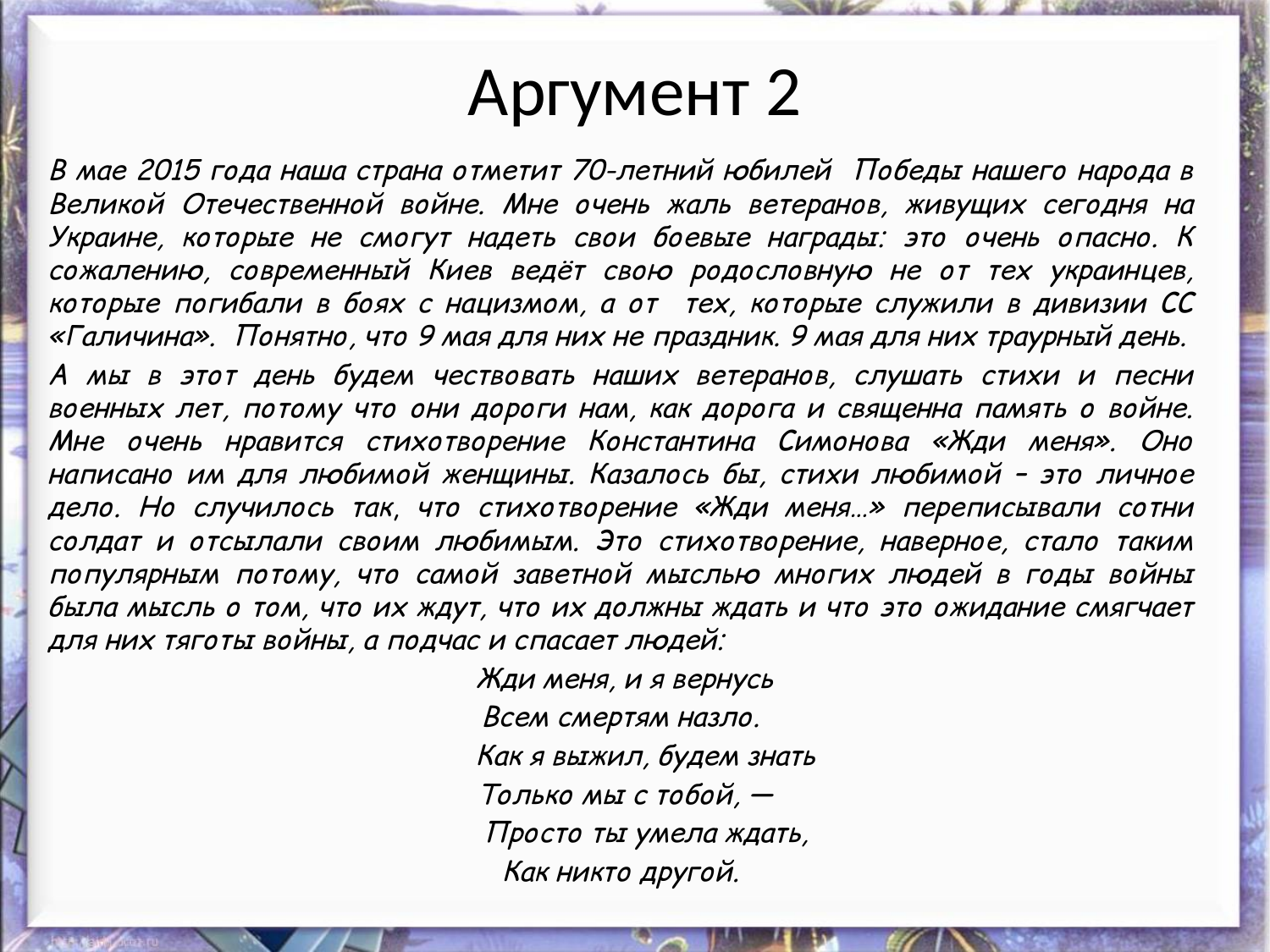

# Аргумент 2
В мае 2015 года наша страна отметит 70-летний юбилей  Победы нашего народа в Великой Отечественной войне. Мне очень жаль ветеранов, живущих сегодня на Украине, которые не смогут надеть свои боевые награды: это очень опасно. К сожалению, современный Киев ведёт свою родословную не от тех украинцев, которые погибали в боях с нацизмом, а от  тех, которые служили в дивизии СС «Галичина».  Понятно, что 9 мая для них не праздник. 9 мая для них траурный день.
А мы в этот день будем чествовать наших ветеранов, слушать стихи и песни военных лет, потому что они дороги нам, как дорога и священна память о войне. Мне очень нравится стихотворение Константина Симонова «Жди меня». Оно написано им для любимой женщины. Казалось бы, стихи любимой – это личное дело. Но случилось так, что стихотворение «Жди меня…» переписывали сотни солдат и отсылали своим любимым. Это стихотворение, наверное, стало таким популярным потому, что самой заветной мыслью многих людей в годы войны была мысль о том, что их ждут, что их должны ждать и что это ожидание смягчает для них тяготы войны, а подчас и спасает людей:
 Жди меня, и я вернусь
Всем смертям назло.
      Как я выжил, будем знать
 Только мы с тобой, —
      Просто ты умела ждать,
Как никто другой.